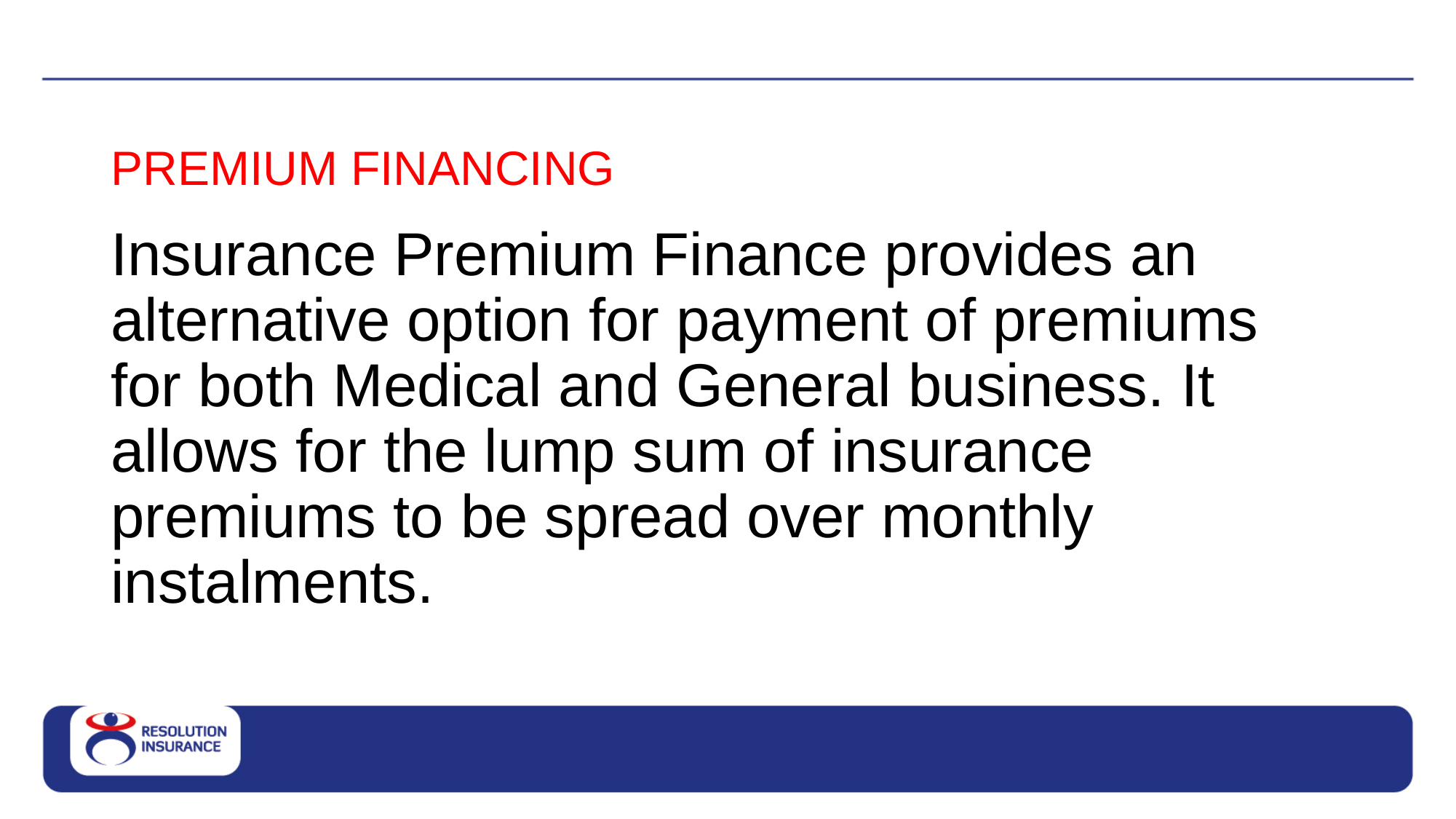

# PREMIUM FINANCING
Insurance Premium Finance provides an alternative option for payment of premiums for both Medical and General business. It allows for the lump sum of insurance premiums to be spread over monthly instalments.